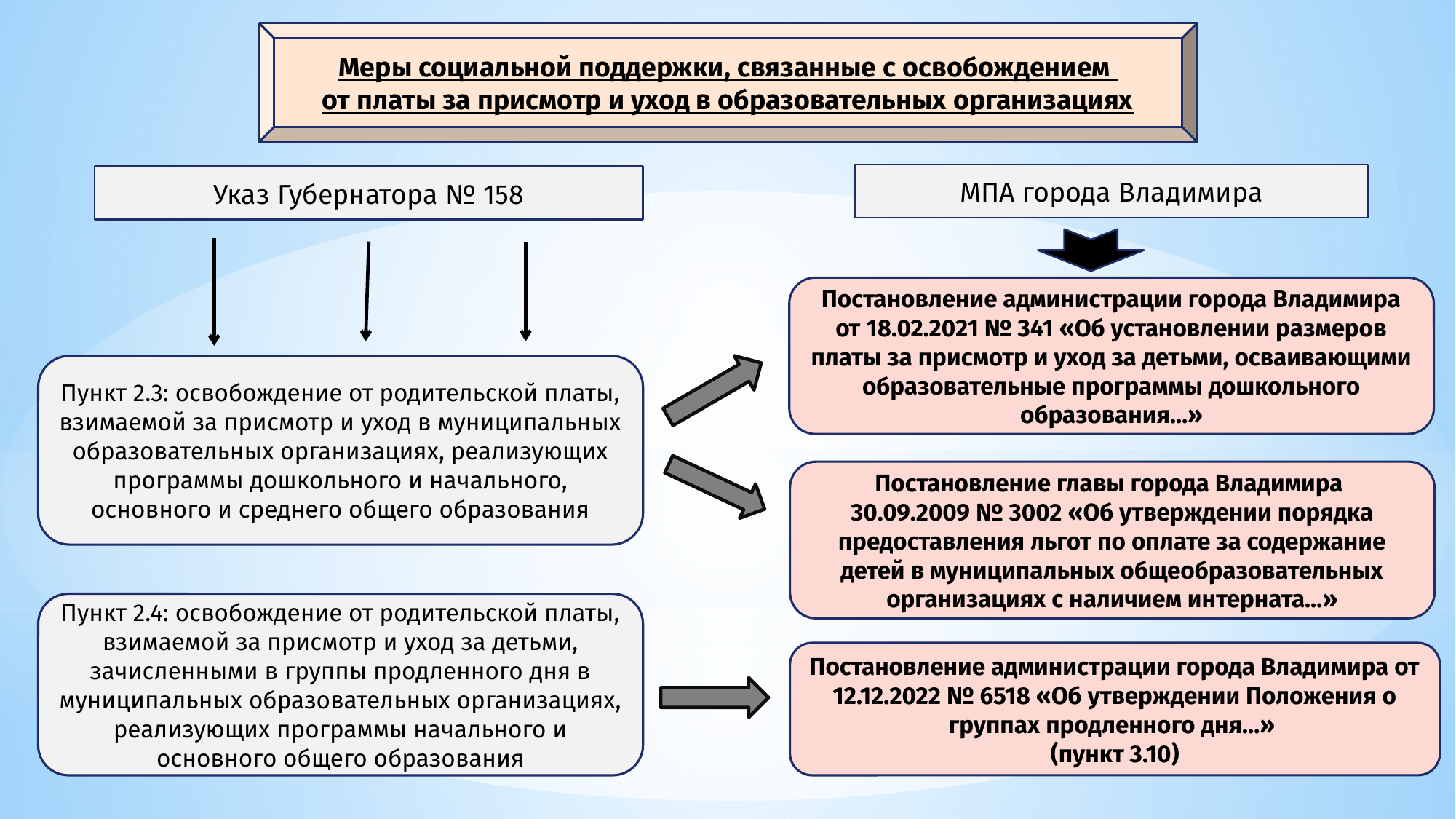

Меры социальной поддержки, связанные с освобождением
от платы за присмотр и уход в образовательных организациях
МПА города Владимира
Указ Губернатора № 158

Постановление администрации города Владимира от 18.02.2021 № 341 «Об установлении размеров платы за присмотр и уход за детьми, осваивающими образовательные программы дошкольного образования…»
Пункт 2.3: освобождение от родительской платы, взимаемой за присмотр и уход в муниципальных образовательных организациях, реализующих программы дошкольного и начального, основного и среднего общего образования

Постановление главы города Владимира
30.09.2009 № 3002 «Об утверждении порядка предоставления льгот по оплате за содержание детей в муниципальных общеобразовательных организациях с наличием интерната…»

Пункт 2.4: освобождение от родительской платы, взимаемой за присмотр и уход за детьми, зачисленными в группы продленного дня в муниципальных образовательных организациях, реализующих программы начального и основного общего образования
Постановление администрации города Владимира от 12.12.2022 № 6518 «Об утверждении Положения о группах продленного дня…»
(пункт 3.10)